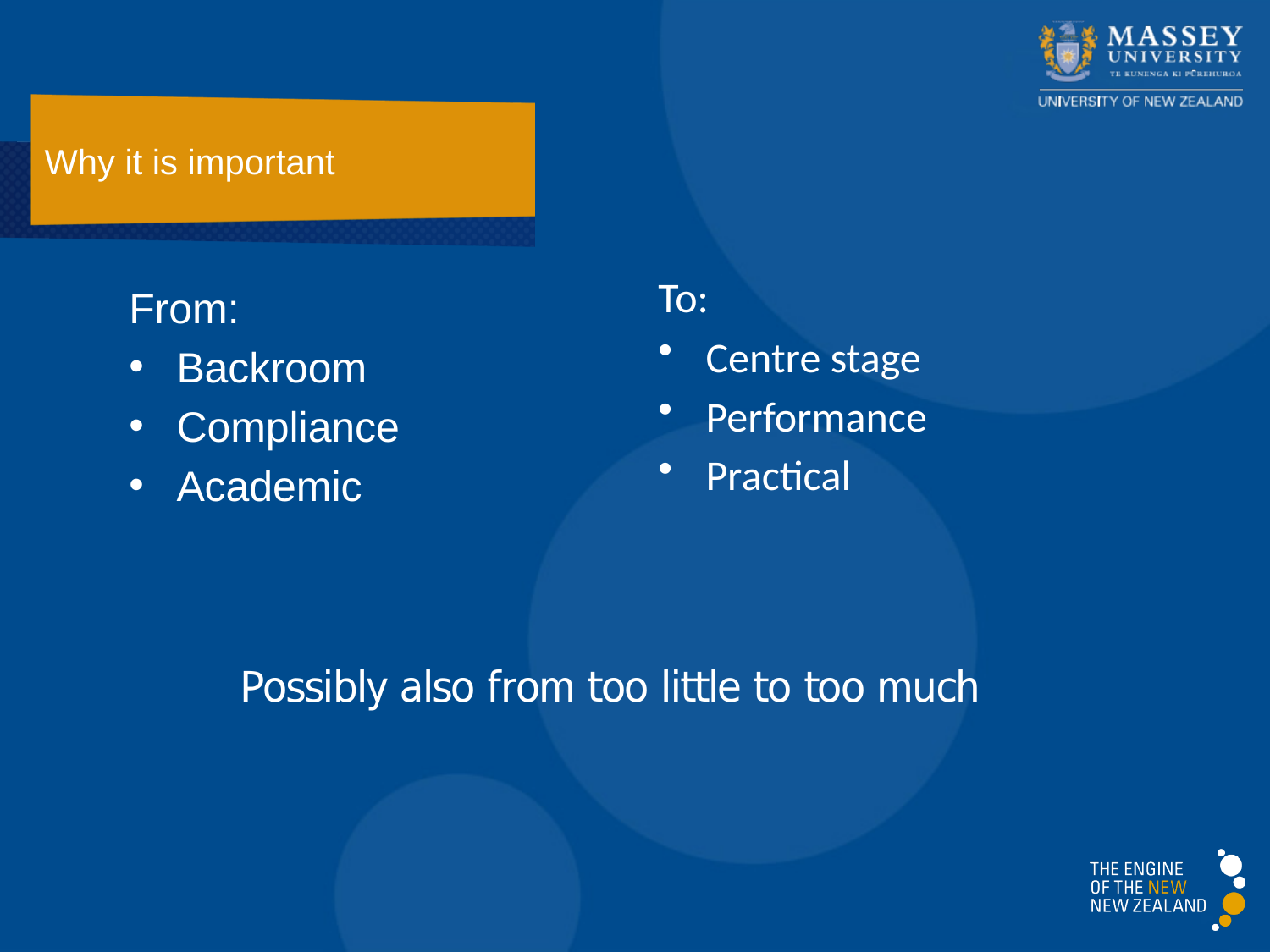

# Why it is important
To:
Centre stage
Performance
Practical
From:
Backroom
Compliance
Academic

Possibly also from too little to too much